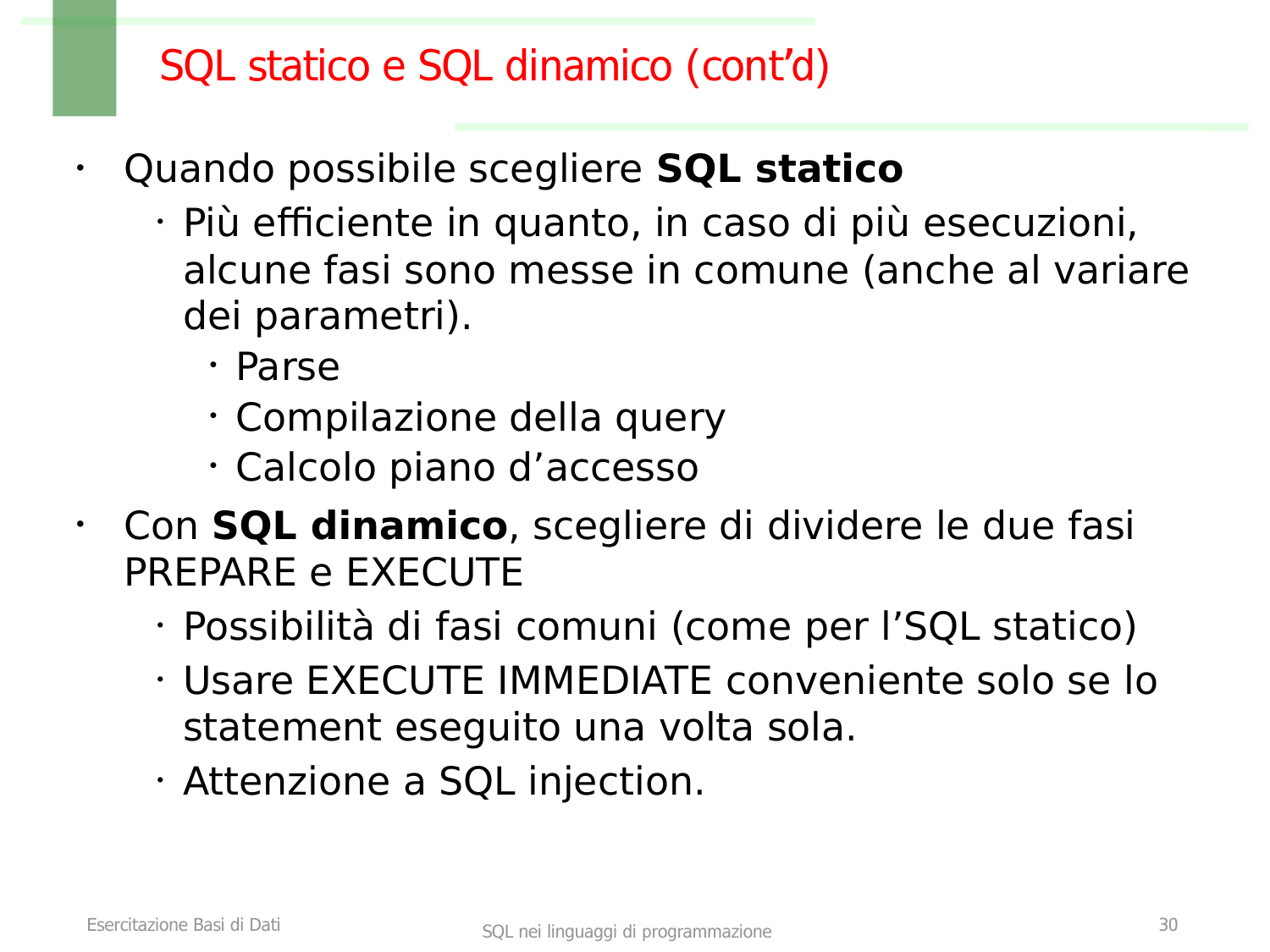

# SQL statico e SQL dinamico (cont’d)
Quando possibile scegliere SQL statico
Più efficiente in quanto, in caso di più esecuzioni, alcune fasi sono messe in comune (anche al variare dei parametri).
Parse
Compilazione della query
Calcolo piano d’accesso
Con SQL dinamico, scegliere di dividere le due fasi PREPARE e EXECUTE
Possibilità di fasi comuni (come per l’SQL statico)
Usare EXECUTE IMMEDIATE conveniente solo se lo statement eseguito una volta sola.
Attenzione a SQL injection.
SQL nei linguaggi di programmazione